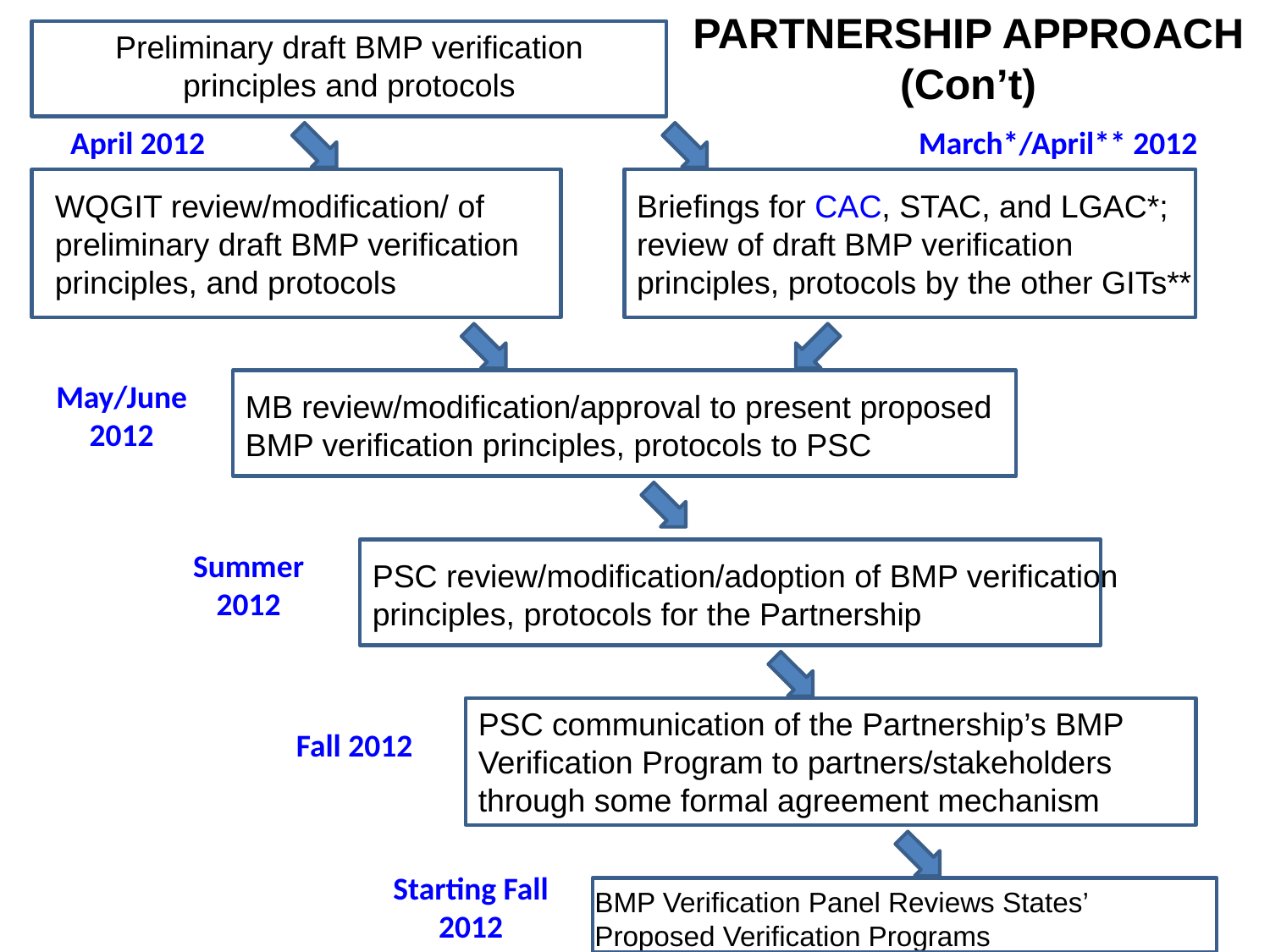

PARTNERSHIP APPROACH (Con’t)

Preliminary draft BMP verification principles and protocols
April 2012
March*/April** 2012

WQGIT review/modification/ of preliminary draft BMP verification principles, and protocols
Briefings for CAC, STAC, and LGAC*; review of draft BMP verification principles, protocols by the other GITs**

May/June 2012

MB review/modification/approval to present proposed BMP verification principles, protocols to PSC

Summer 2012

PSC review/modification/adoption of BMP verification principles, protocols for the Partnership

PSC communication of the Partnership’s BMP Verification Program to partners/stakeholders through some formal agreement mechanism

Fall 2012

Starting Fall 2012
BMP Verification Panel Reviews States’ Proposed Verification Programs